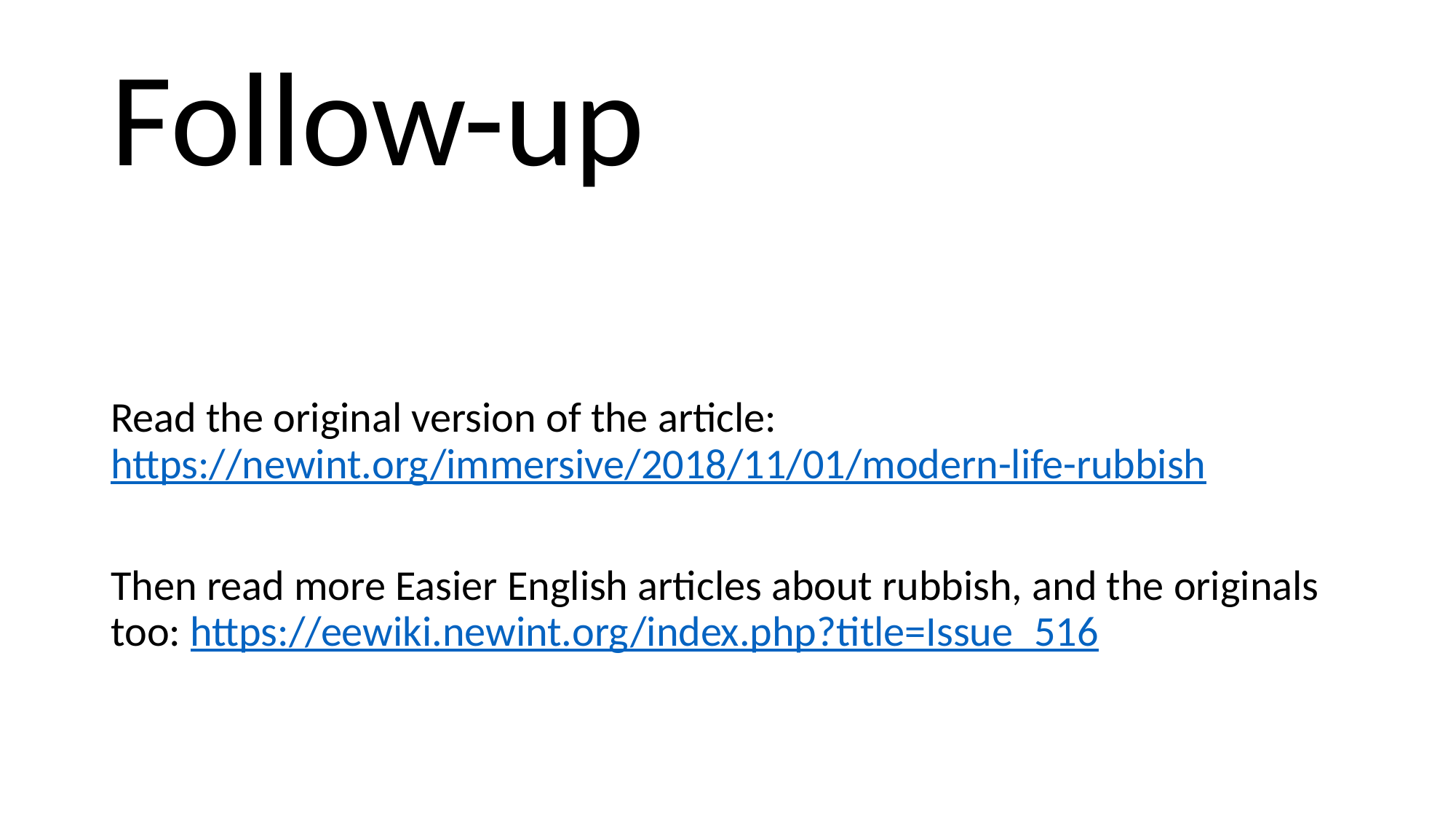

# Follow-up
Read the original version of the article: https://newint.org/immersive/2018/11/01/modern-life-rubbish

Then read more Easier English articles about rubbish, and the originals too: https://eewiki.newint.org/index.php?title=Issue_516